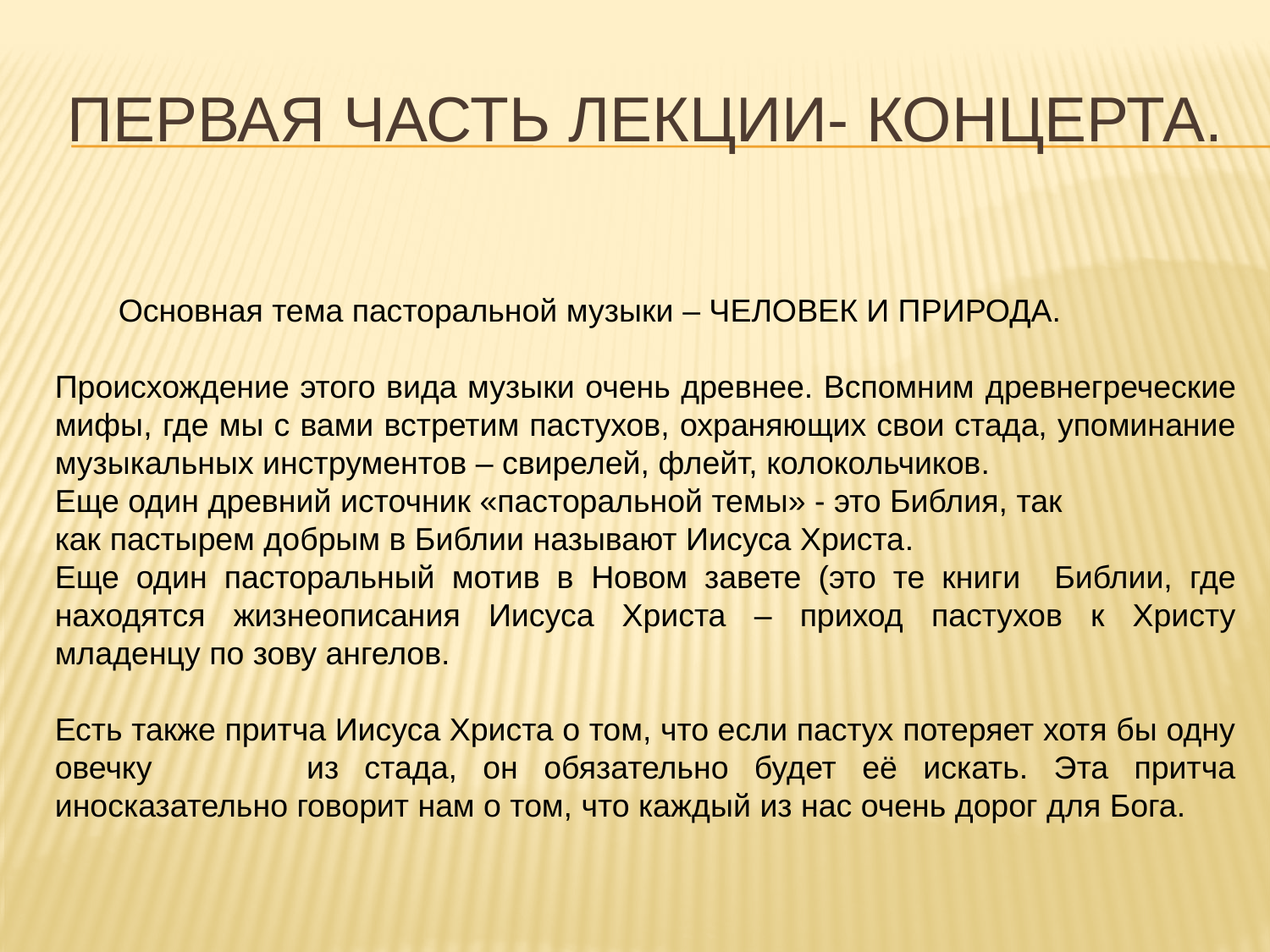

# Первая часть лекции- концерта.

	Основная тема пасторальной музыки – ЧЕЛОВЕК И ПРИРОДА.

Происхождение этого вида музыки очень древнее. Вспомним древнегреческие мифы, где мы с вами встретим пастухов, охраняющих свои стада, упоминание музыкальных инструментов – свирелей, флейт, колокольчиков.
Еще один древний источник «пасторальной темы» - это Библия, так
как пастырем добрым в Библии называют Иисуса Христа.
Еще один пасторальный мотив в Новом завете (это те книги  Библии, где находятся жизнеописания Иисуса Христа – приход пастухов к Христу младенцу по зову ангелов.

Есть также притча Иисуса Христа о том, что если пастух потеряет хотя бы одну овечку      из стада, он обязательно будет её искать. Эта притча иносказательно говорит нам о том, что каждый из нас очень дорог для Бога.